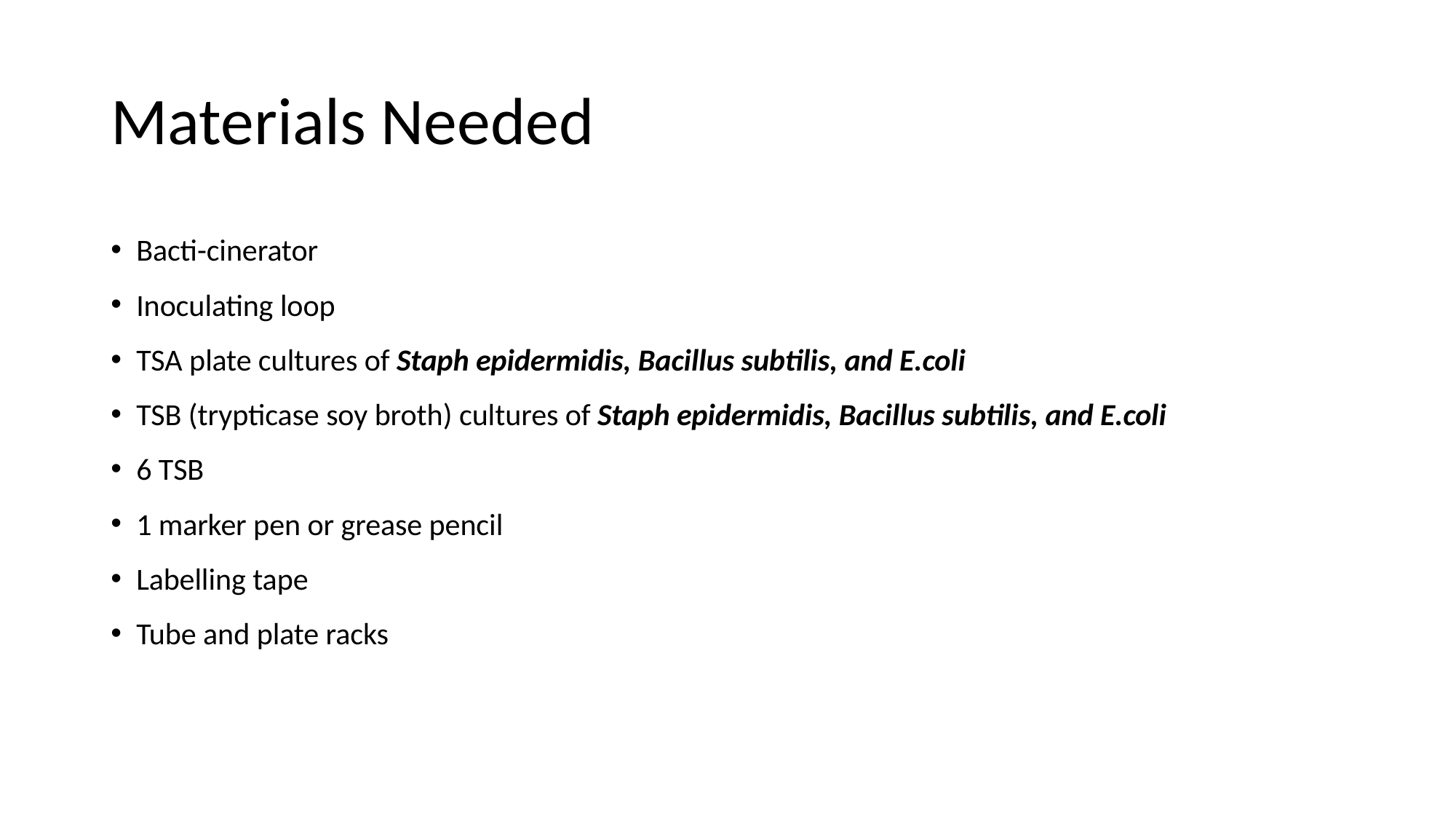

# Materials Needed
Bacti-cinerator
Inoculating loop
TSA plate cultures of Staph epidermidis, Bacillus subtilis, and E.coli
TSB (trypticase soy broth) cultures of Staph epidermidis, Bacillus subtilis, and E.coli
6 TSB
1 marker pen or grease pencil
Labelling tape
Tube and plate racks